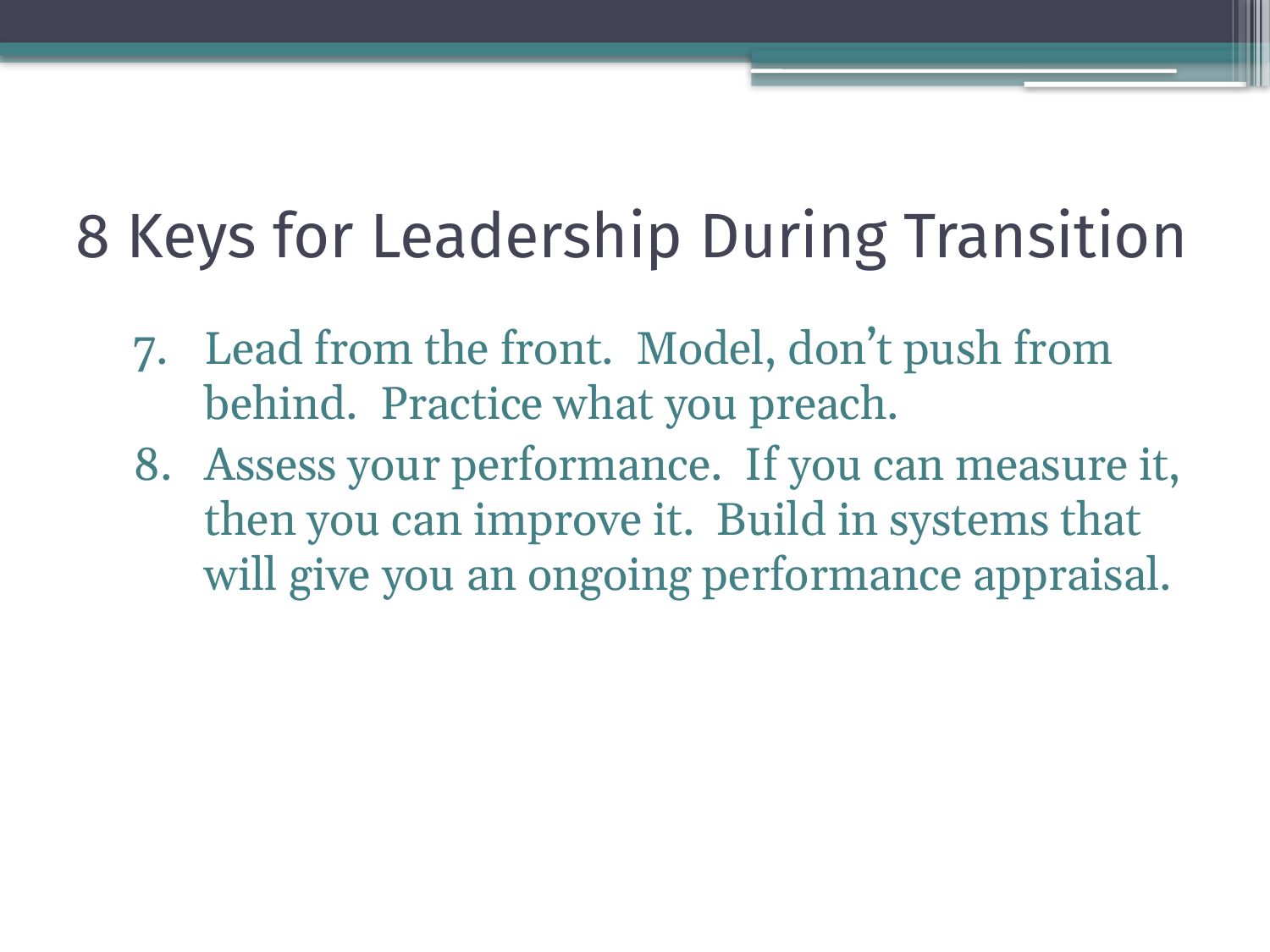

# 8 Keys for Leadership During Transition
Lead from the front.  Model, don’t push from behind.  Practice what you preach.
Assess your performance.  If you can measure it, then you can improve it.  Build in systems that will give you an ongoing performance appraisal.